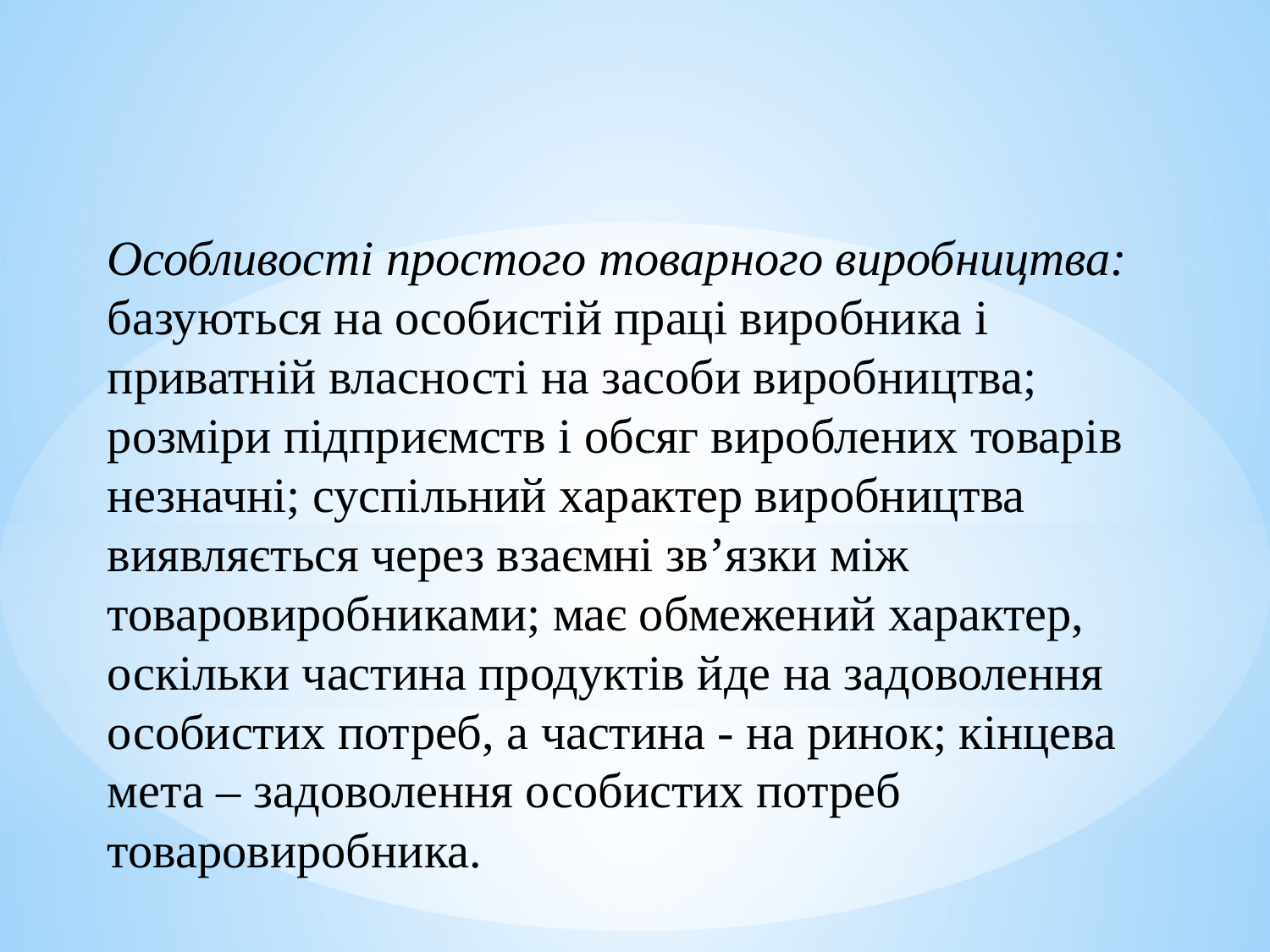

Особливості простого товарного виробництва: базуються на особистій праці виробника і приватній власності на засоби виробництва; розміри підприємств і обсяг вироблених товарів незначні; суспільний характер виробництва виявляється через взаємні зв’язки між товаровиробниками; має обмежений характер, оскільки частина продуктів йде на задоволення особистих потреб, а частина - на ринок; кінцева мета – задоволення особистих потреб товаровиробника.